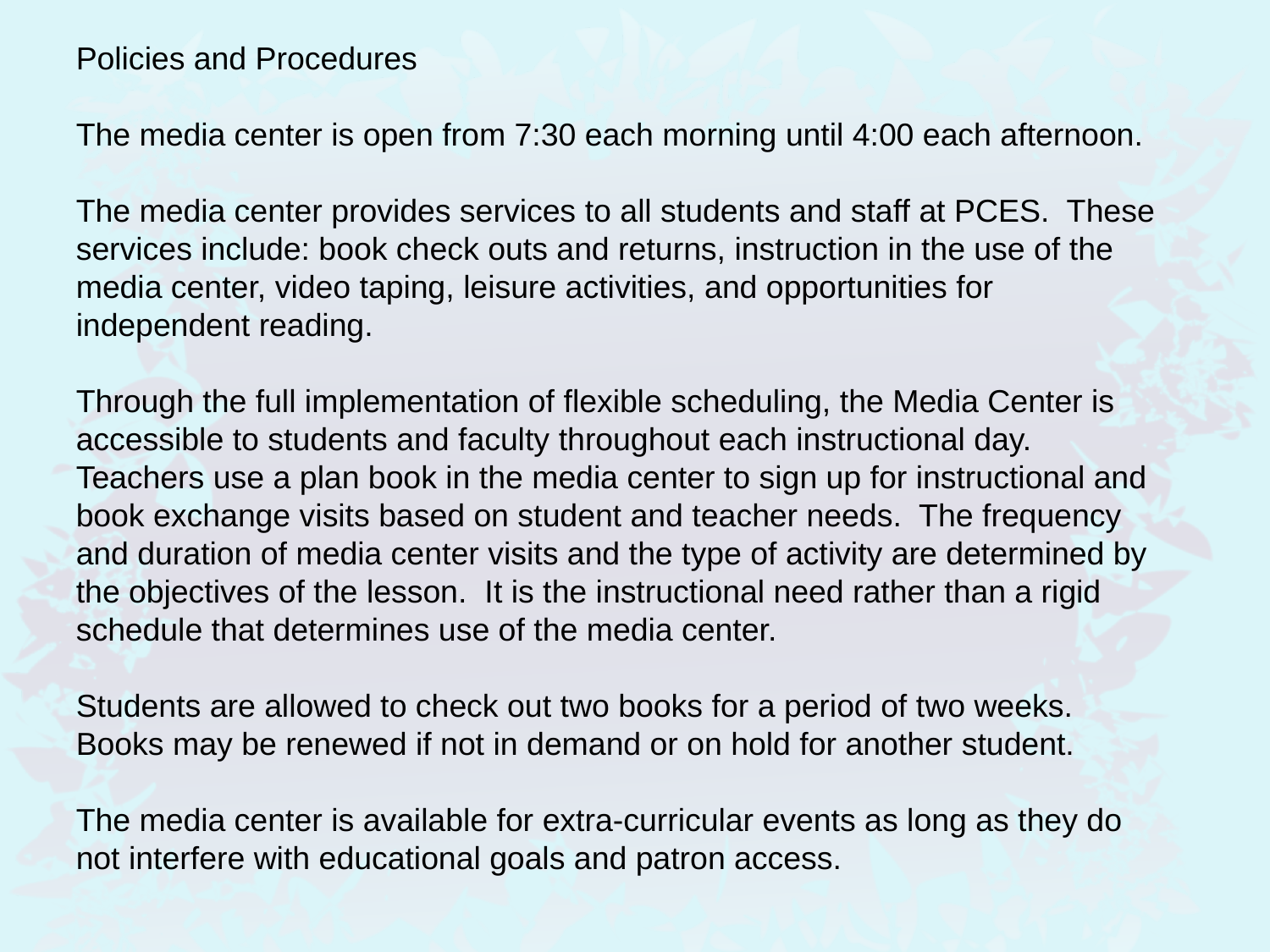

Policies and Procedures

The media center is open from 7:30 each morning until 4:00 each afternoon.

The media center provides services to all students and staff at PCES.  These services include: book check outs and returns, instruction in the use of the media center, video taping, leisure activities, and opportunities for independent reading.

Through the full implementation of flexible scheduling, the Media Center is accessible to students and faculty throughout each instructional day.
Teachers use a plan book in the media center to sign up for instructional and book exchange visits based on student and teacher needs.  The frequency and duration of media center visits and the type of activity are determined by the objectives of the lesson.  It is the instructional need rather than a rigid schedule that determines use of the media center.

Students are allowed to check out two books for a period of two weeks.  Books may be renewed if not in demand or on hold for another student.

The media center is available for extra-curricular events as long as they do not interfere with educational goals and patron access.